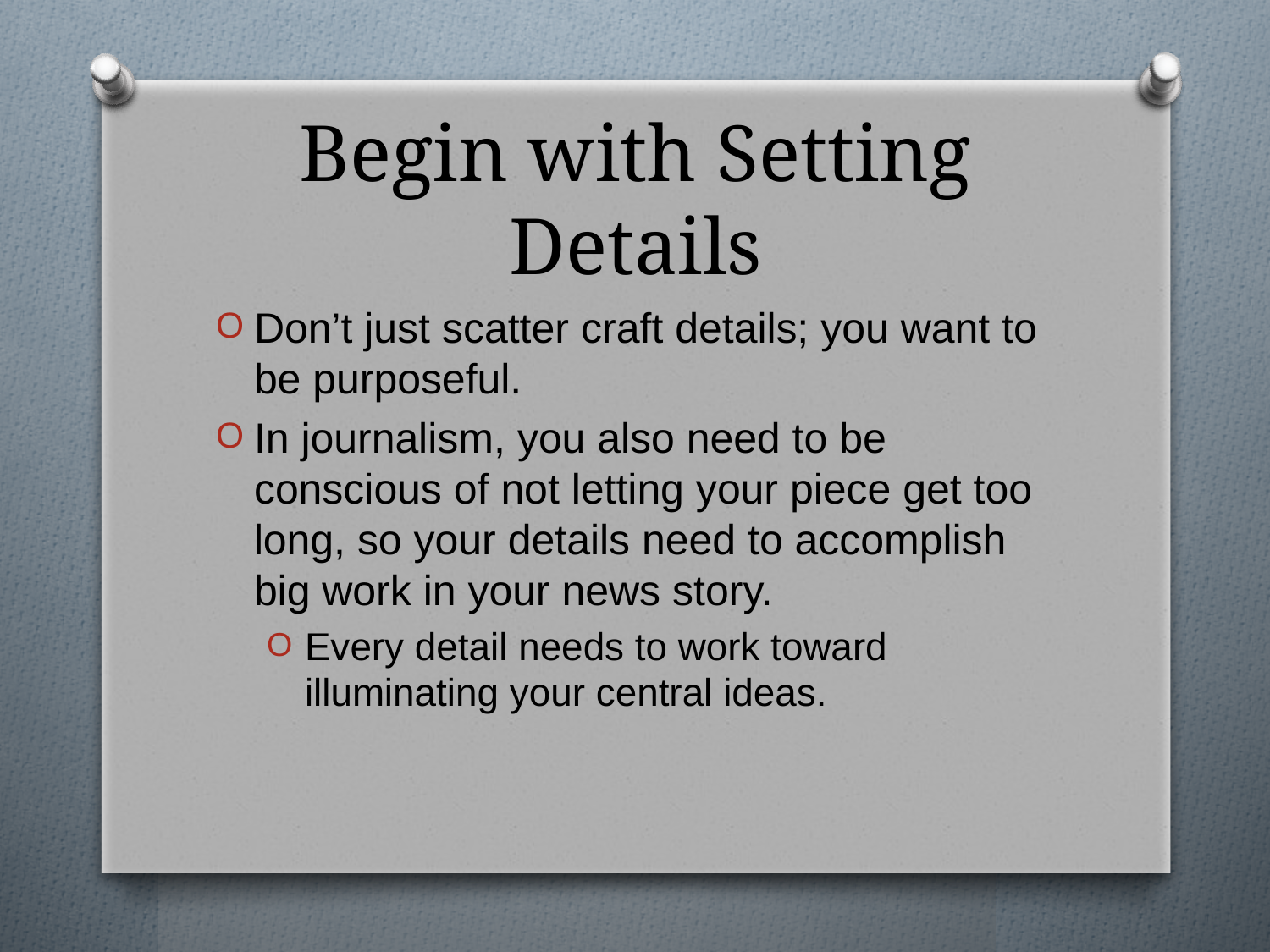

# Begin with Setting Details
Don’t just scatter craft details; you want to be purposeful.
In journalism, you also need to be conscious of not letting your piece get too long, so your details need to accomplish big work in your news story.
Every detail needs to work toward illuminating your central ideas.